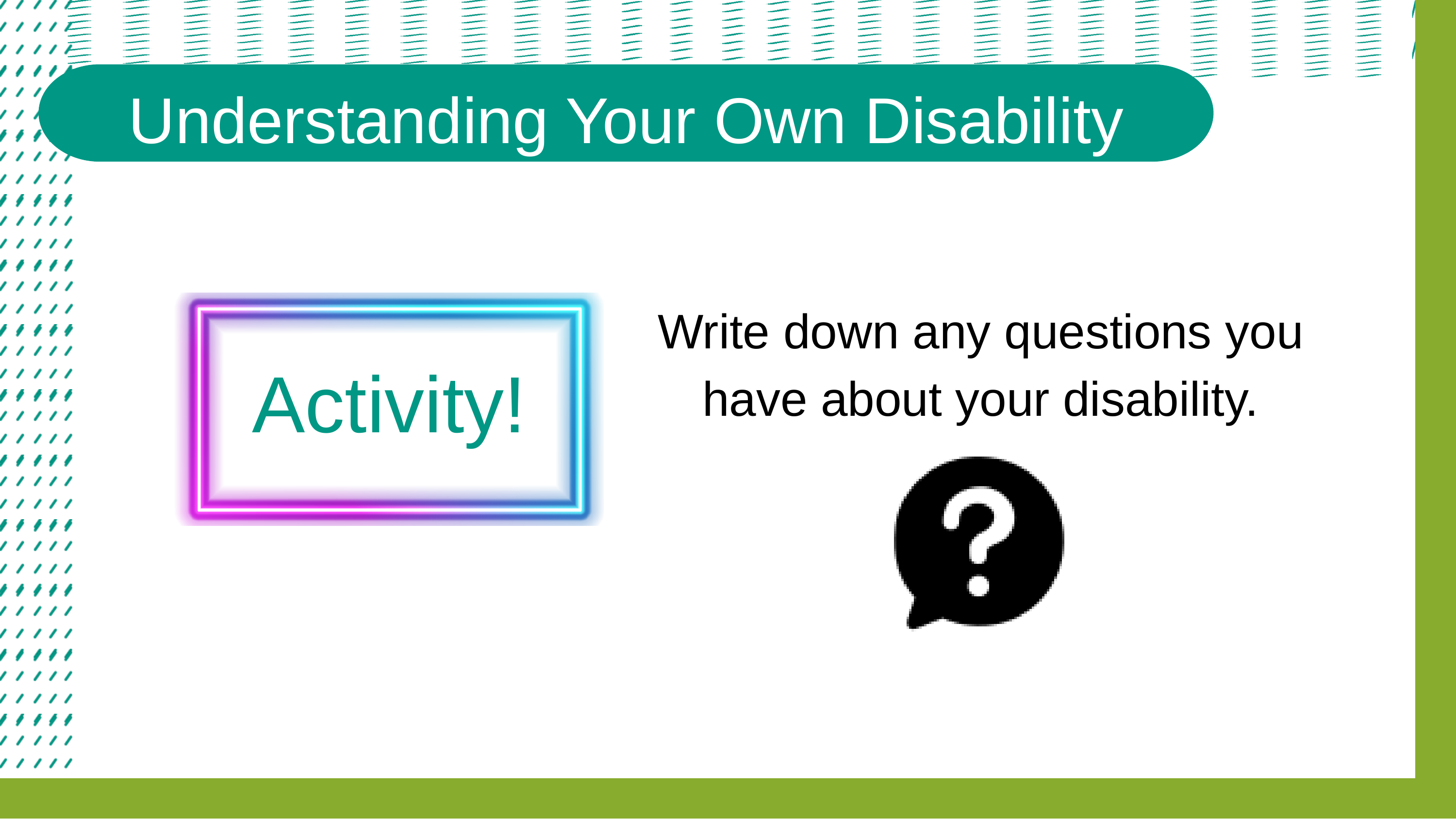

Understanding Your Own Disability
Write down any questions you have about your disability.

Activity!